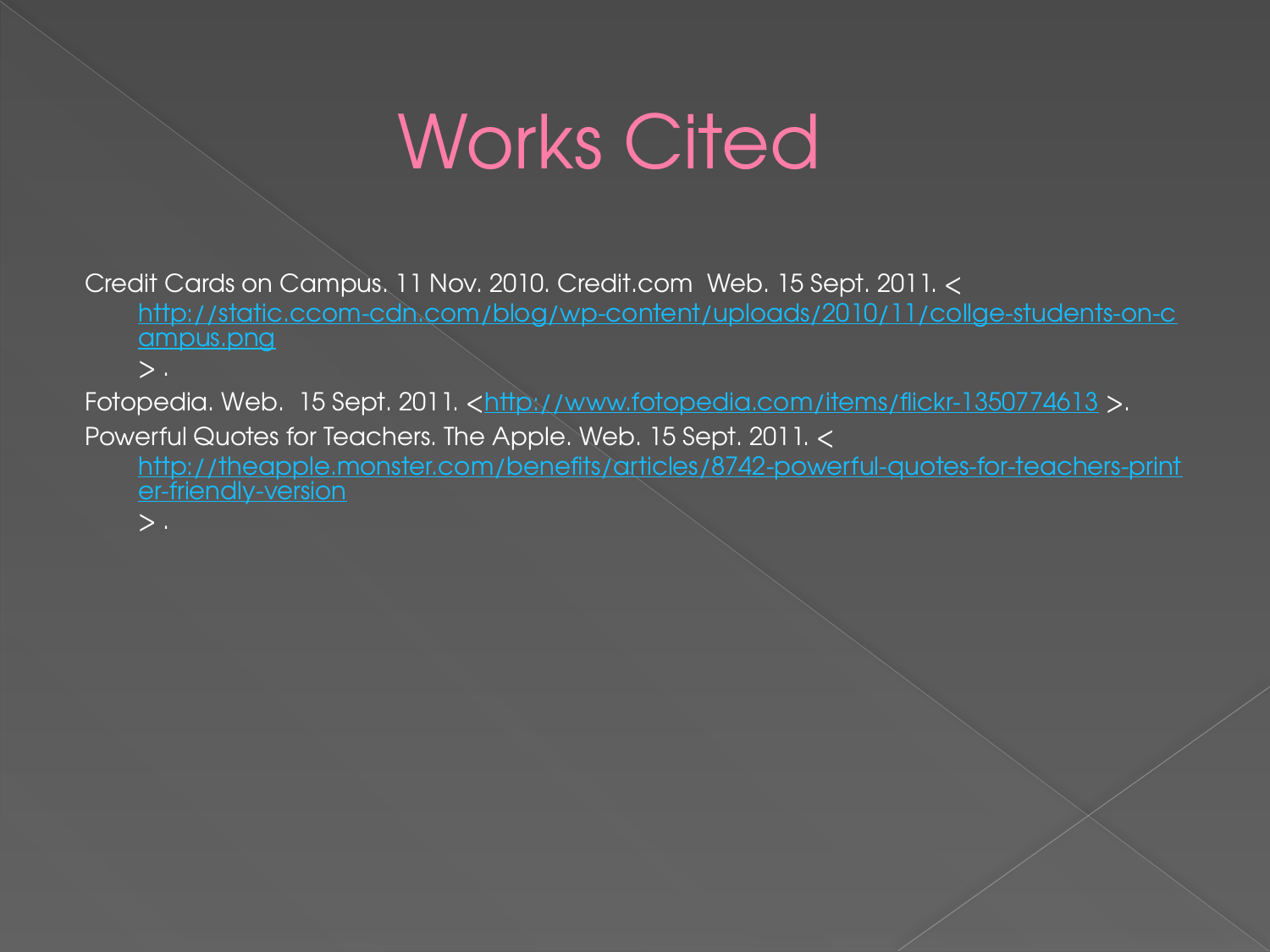

# Works Cited
Credit Cards on Campus. 11 Nov. 2010. Credit.com  Web. 15 Sept. 2011. <http://static.ccom-cdn.com/blog/wp-content/uploads/2010/11/collge-students-on-campus.png> .
Fotopedia. Web.  15 Sept. 2011. <http://www.fotopedia.com/items/flickr-1350774613 >.
Powerful Quotes for Teachers. The Apple. Web. 15 Sept. 2011. <http://theapple.monster.com/benefits/articles/8742-powerful-quotes-for-teachers-printer-friendly-version> .